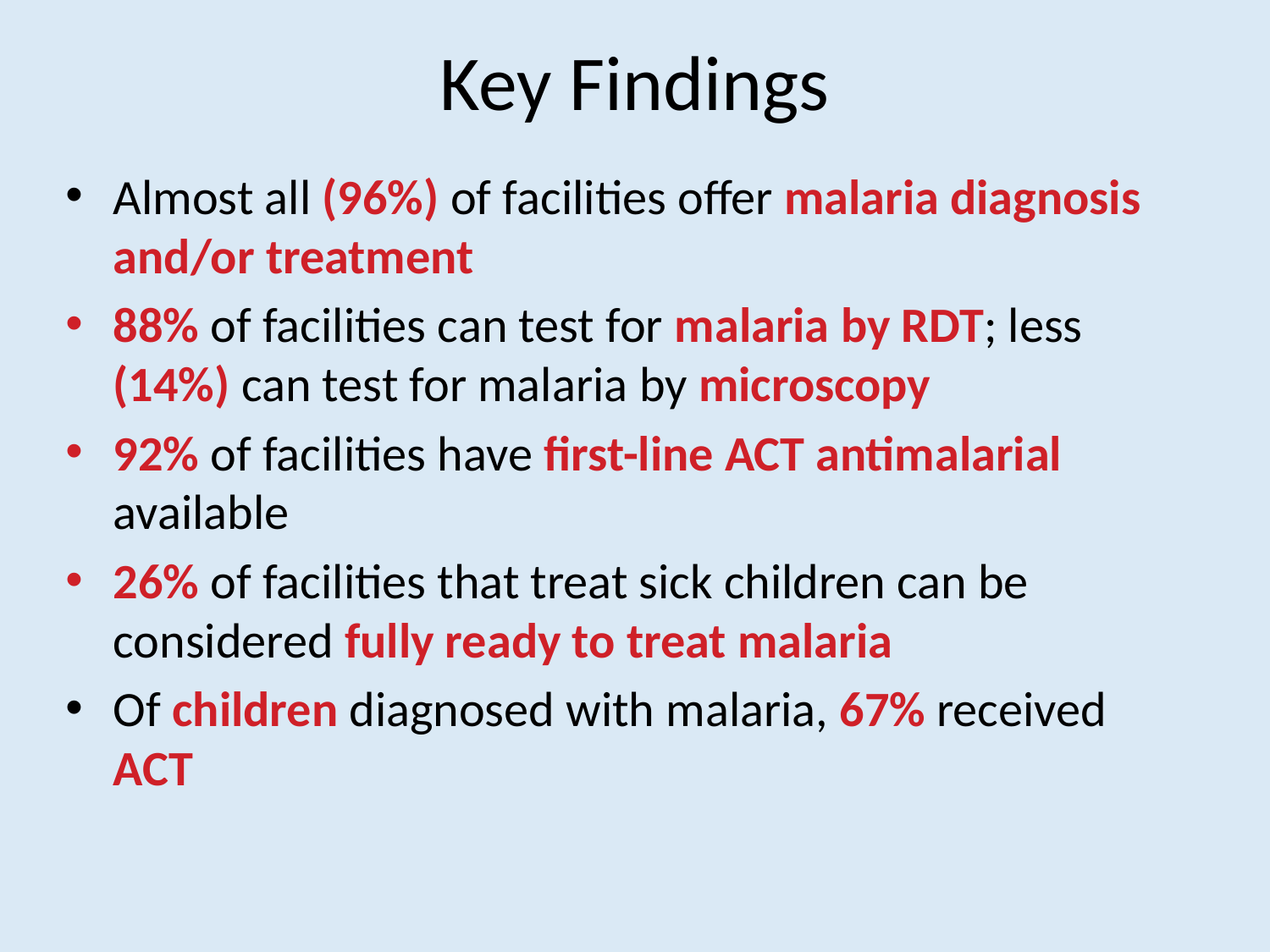

# Key Findings
Almost all (96%) of facilities offer malaria diagnosis and/or treatment
88% of facilities can test for malaria by RDT; less (14%) can test for malaria by microscopy
92% of facilities have first-line ACT antimalarial available
26% of facilities that treat sick children can be considered fully ready to treat malaria
Of children diagnosed with malaria, 67% received ACT